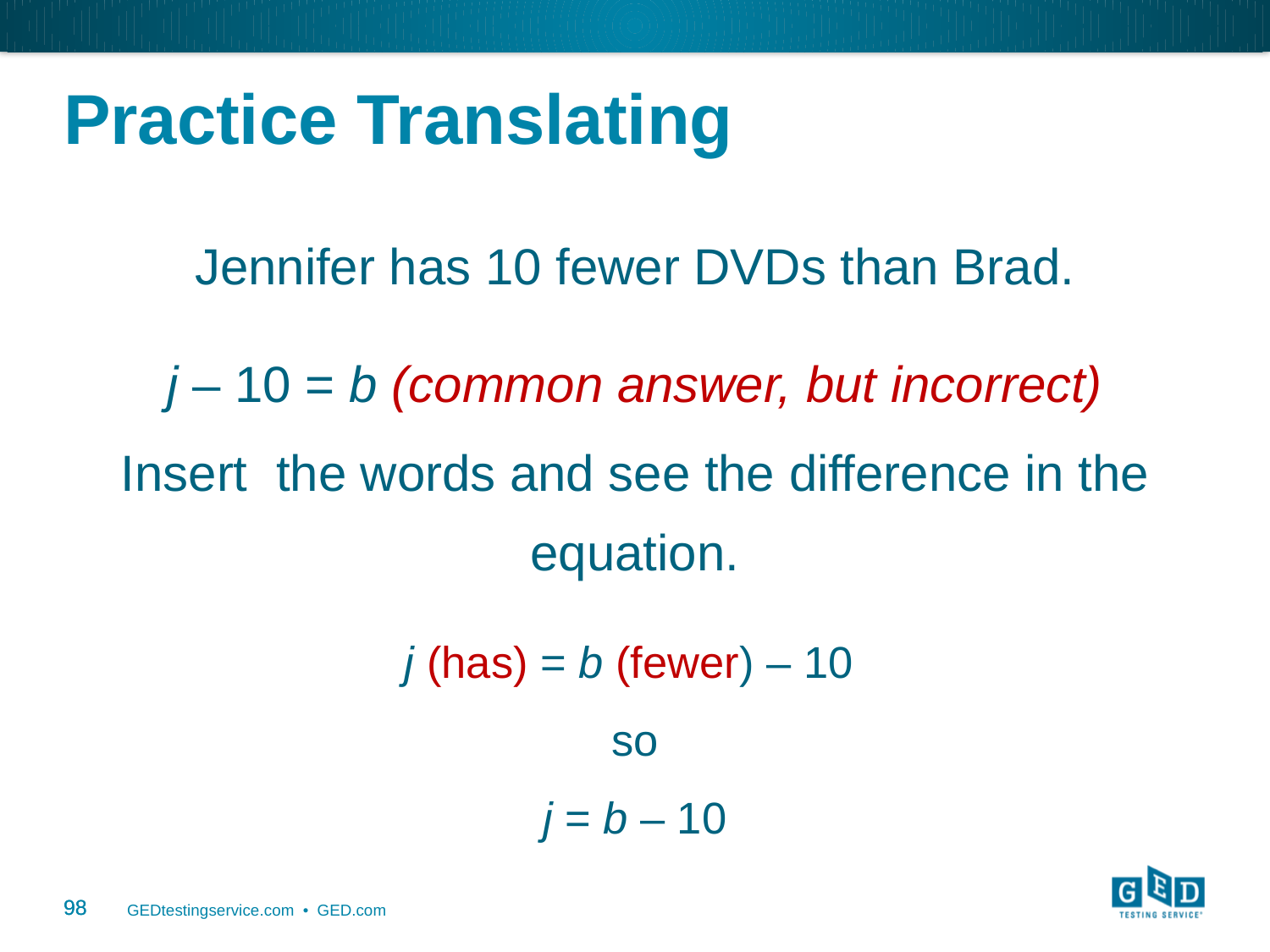

98
# Practice Translating
Jennifer has 10 fewer DVDs than Brad.

j – 10 = b (common answer, but incorrect)
Insert  the words and see the difference in the equation.

j (has) = b (fewer) – 10
so
 j = b – 10
98